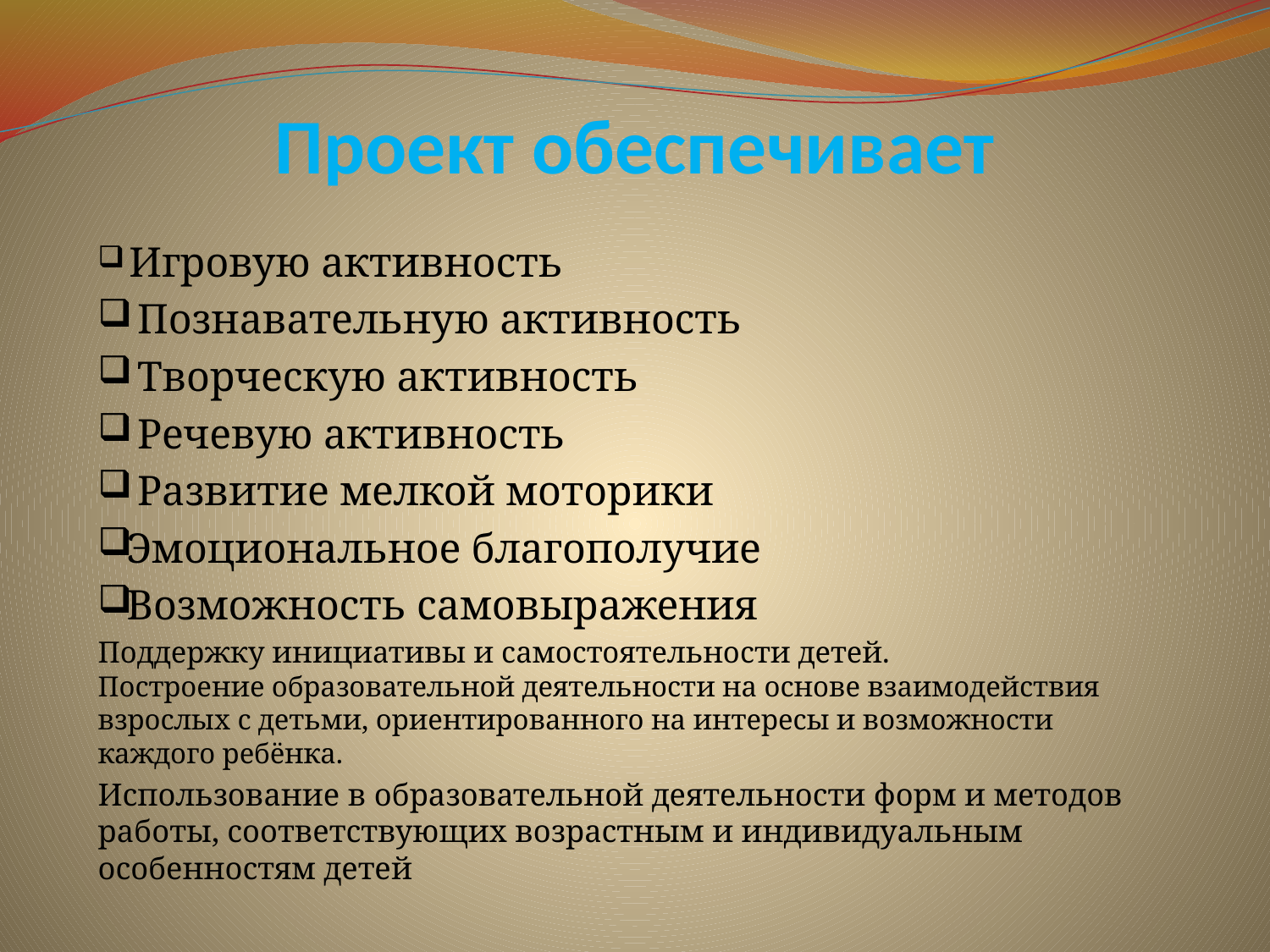

# Проект обеспечивает
 Игровую активность
 Познавательную активность
 Творческую активность
 Речевую активность
 Развитие мелкой моторики
Эмоциональное благополучие
Возможность самовыражения
Поддержку инициативы и самостоятельности детей.
Построение образовательной деятельности на основе взаимодействия взрослых с детьми, ориентированного на интересы и возможности каждого ребёнка.
Использование в образовательной деятельности форм и методов работы, соответствующих возрастным и индивидуальным особенностям детей